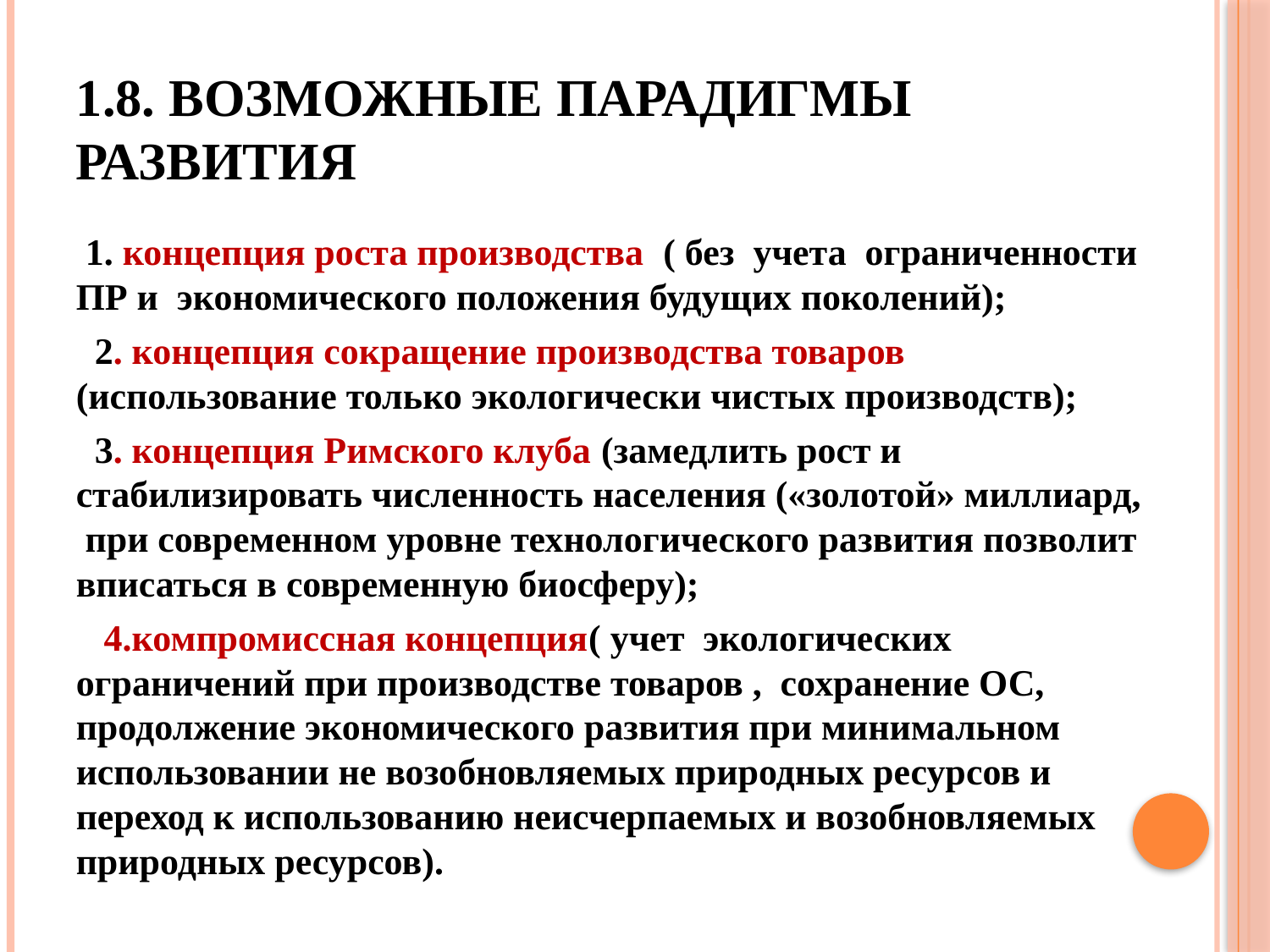

# 1.8. Возможные парадигмы развития
 1. концепция роста производства  ( без  учета  ограниченности ПР и  экономического положения будущих поколений);
  2. концепция сокращение производства товаров (использование только экологически чистых производств);
  3. концепция Римского клуба (замедлить рост и стабилизировать численность населения («золотой» миллиард,   при современном уровне технологического развития позволит вписаться в современную биосферу);
   4.компромиссная концепция( учет  экологических ограничений при производстве товаров ,  сохранение ОС, продолжение экономического развития при минимальном использовании не возобновляемых природных ресурсов и  переход к использованию неисчерпаемых и возобновляемых природных ресурсов).